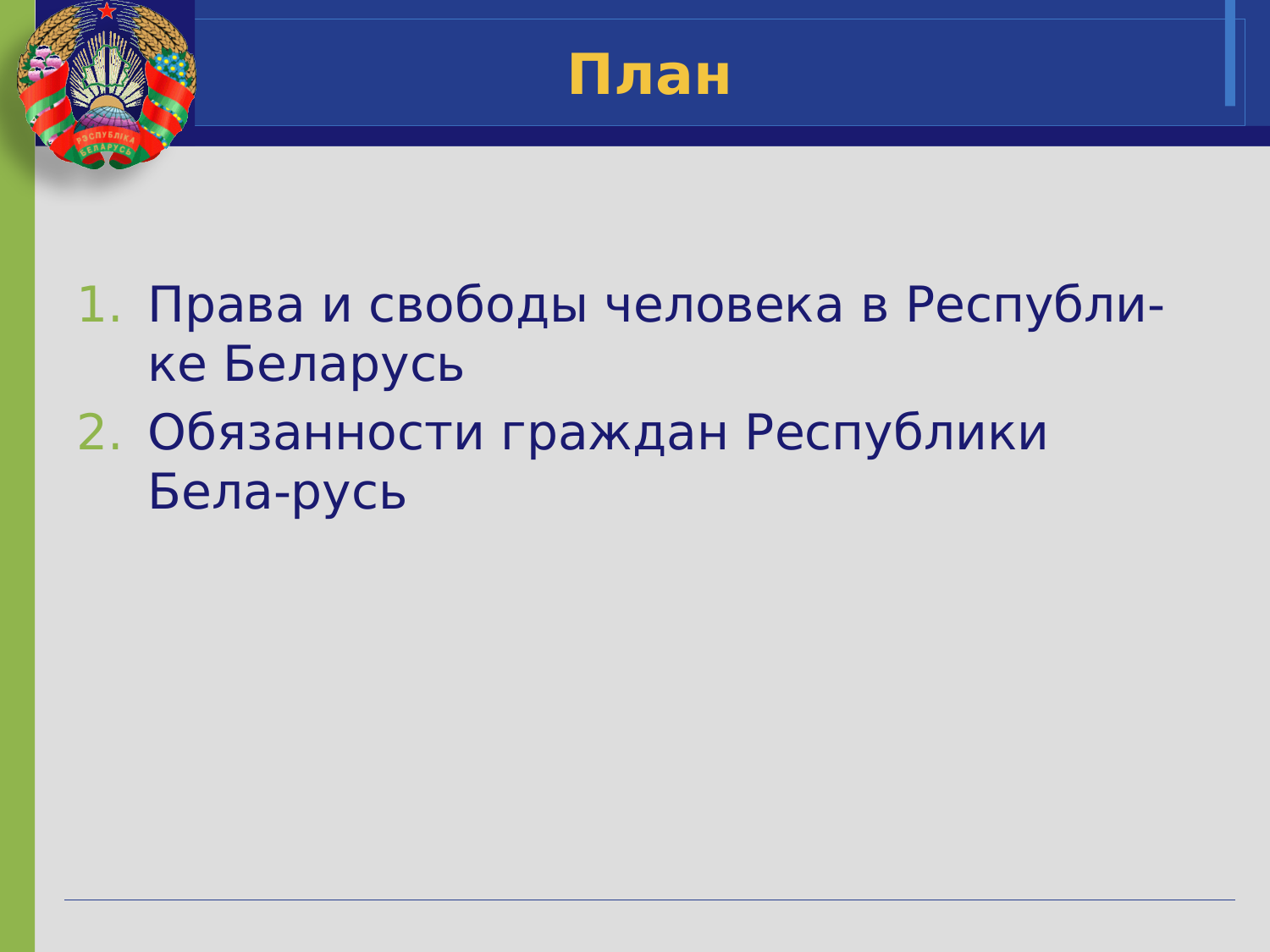

# План
Права и свободы человека в Республи-ке Беларусь
Обязанности граждан Республики Бела-русь